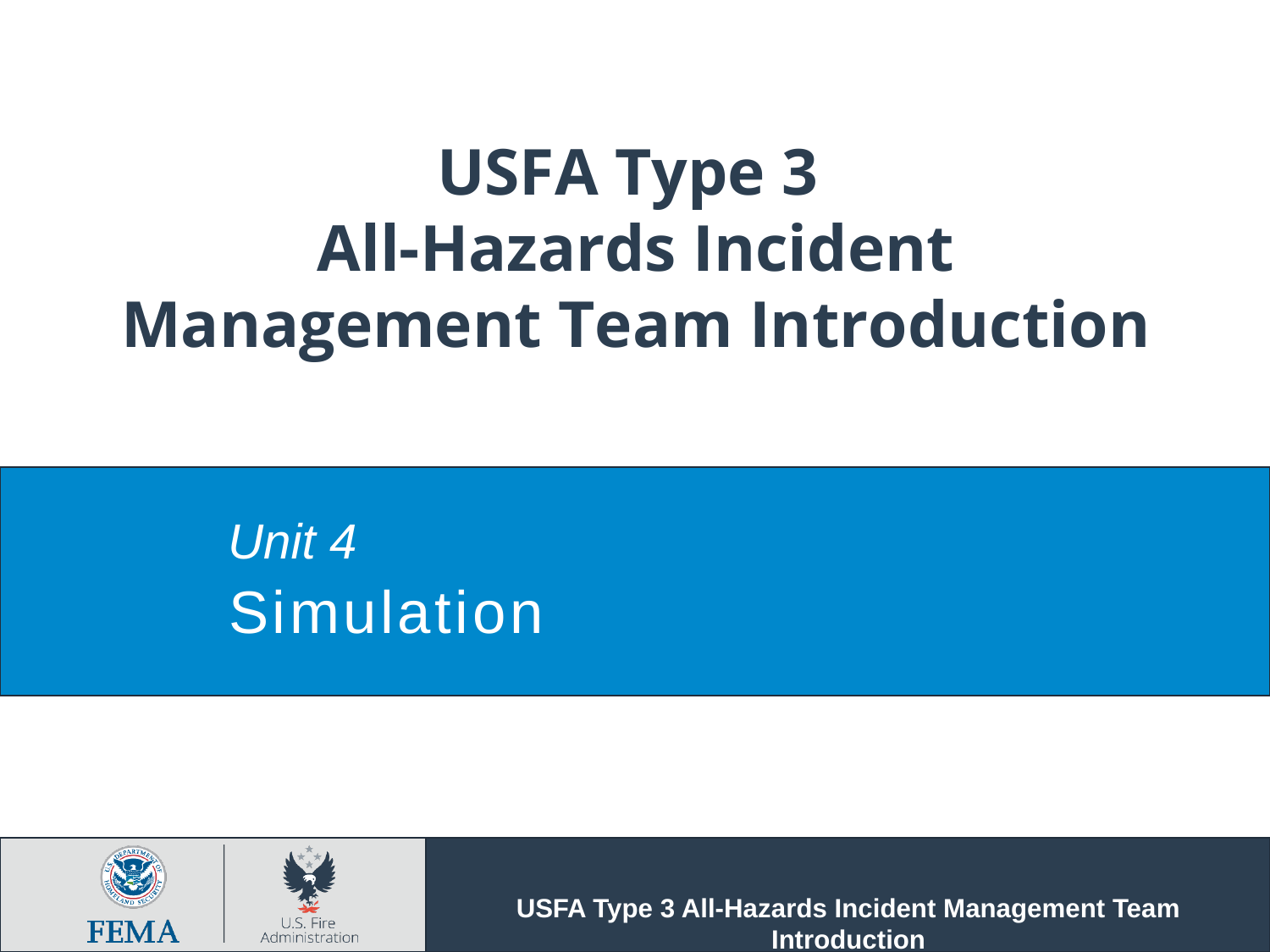

USFA Type 3
All-Hazards Incident Management Team Introduction
# Unit 4
Simulation

USFA Type 3 All-Hazards Incident Management Team Introduction